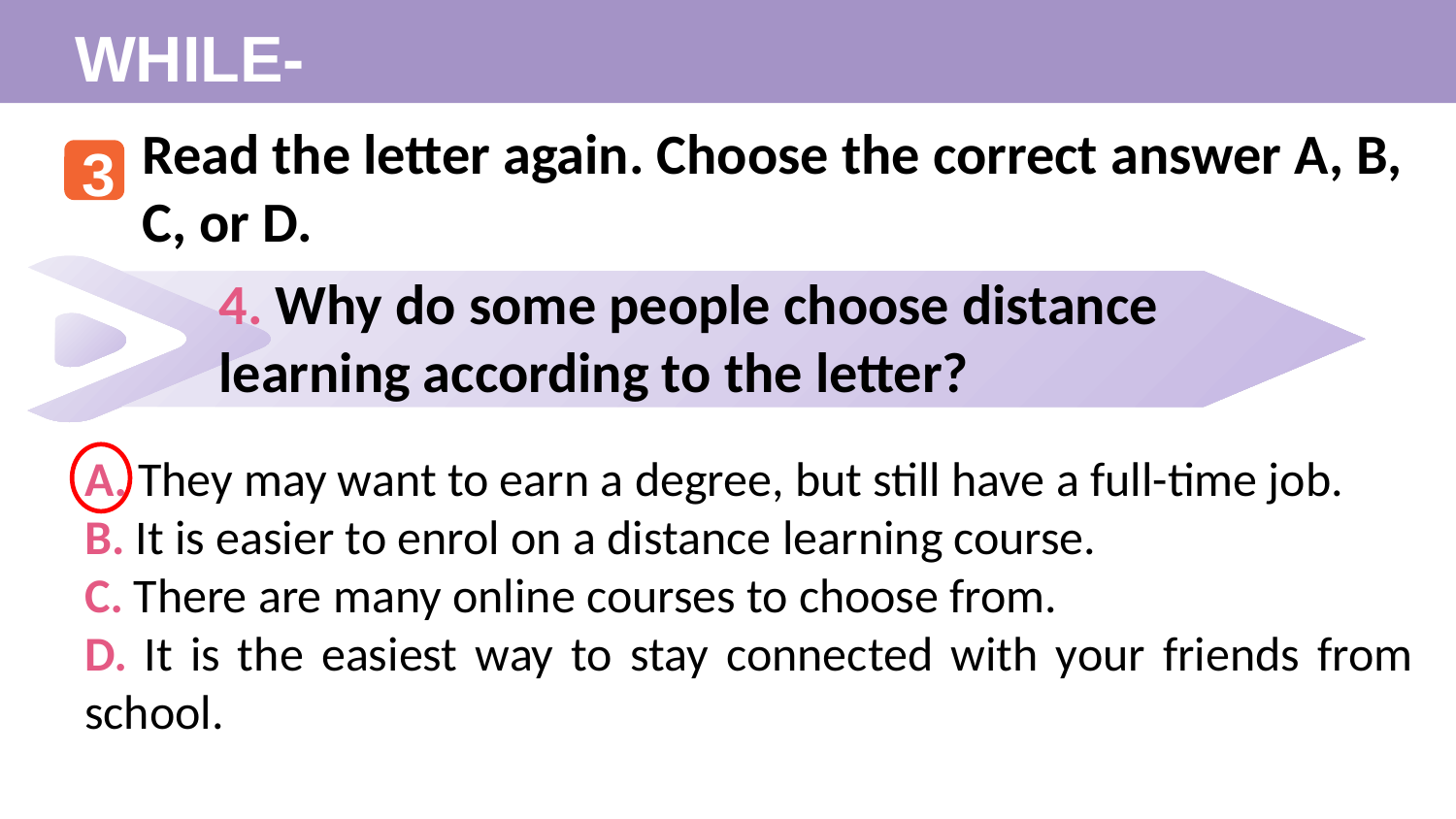

WHILE-READING
Read the letter again. Choose the correct answer A, B, C, or D.
3

4. Why do some people choose distance learning according to the letter?
A. They may want to earn a degree, but still have a full-time job.
B. It is easier to enrol on a distance learning course.
C. There are many online courses to choose from.
D. It is the easiest way to stay connected with your friends from school.